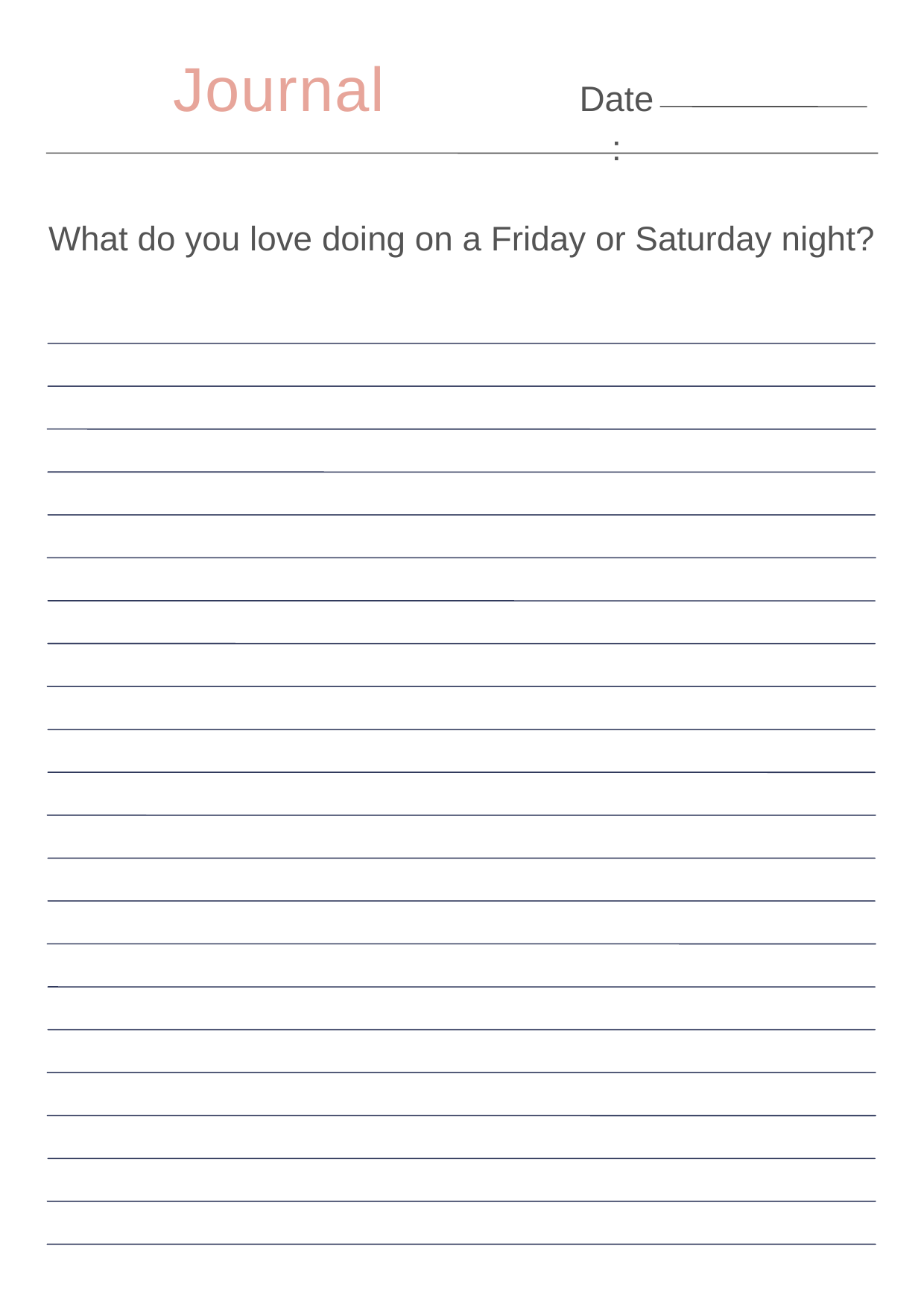

Journal
Date:

What do you love doing on a Friday or Saturday night?